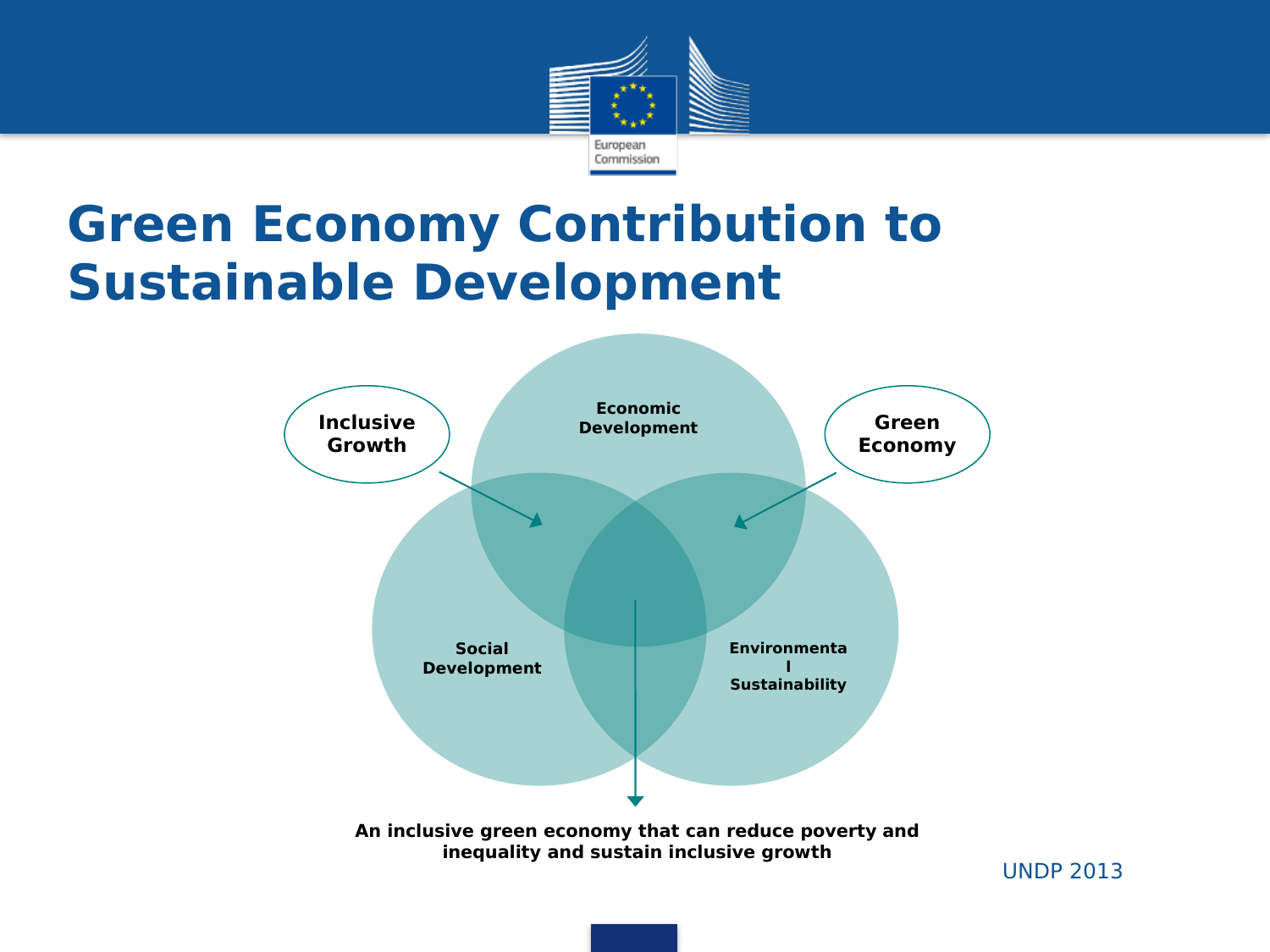

# Green Economy Contribution to Sustainable Development

Economic
Development

Social
Development

Environmental
Sustainability

Inclusive
Growth
Green
Economy
An inclusive green economy that can reduce poverty and inequality and sustain inclusive growth

UNDP 2013